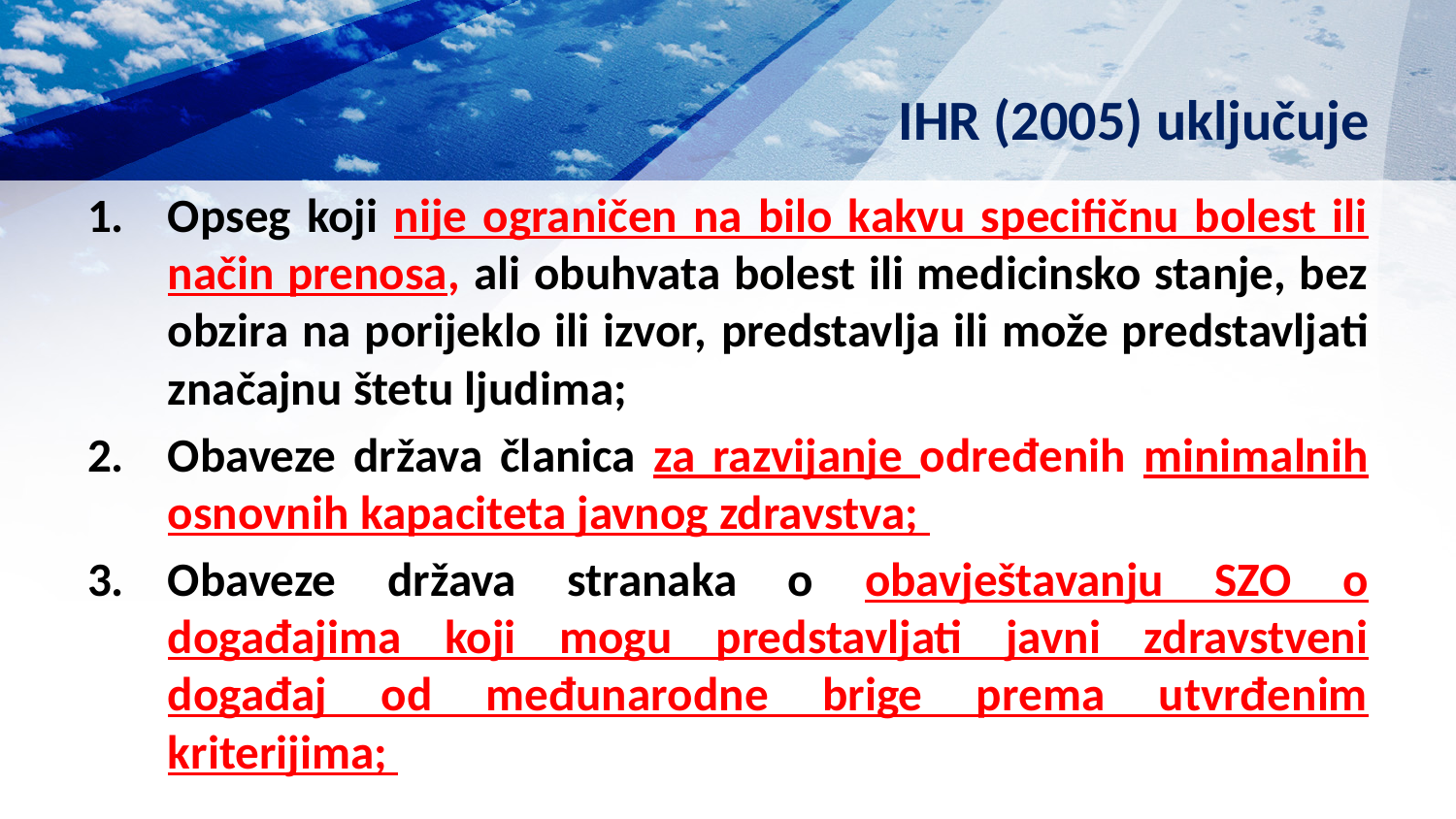

# IHR (2005) uključuje
Opseg koji nije ograničen na bilo kakvu specifičnu bolest ili način prenosa, ali obuhvata bolest ili medicinsko stanje, bez obzira na porijeklo ili izvor, predstavlja ili može predstavljati značajnu štetu ljudima;
Obaveze država članica za razvijanje određenih minimalnih osnovnih kapaciteta javnog zdravstva;
Obaveze država stranaka o obavještavanju SZO o događajima koji mogu predstavljati javni zdravstveni događaj od međunarodne brige prema utvrđenim kriterijima;